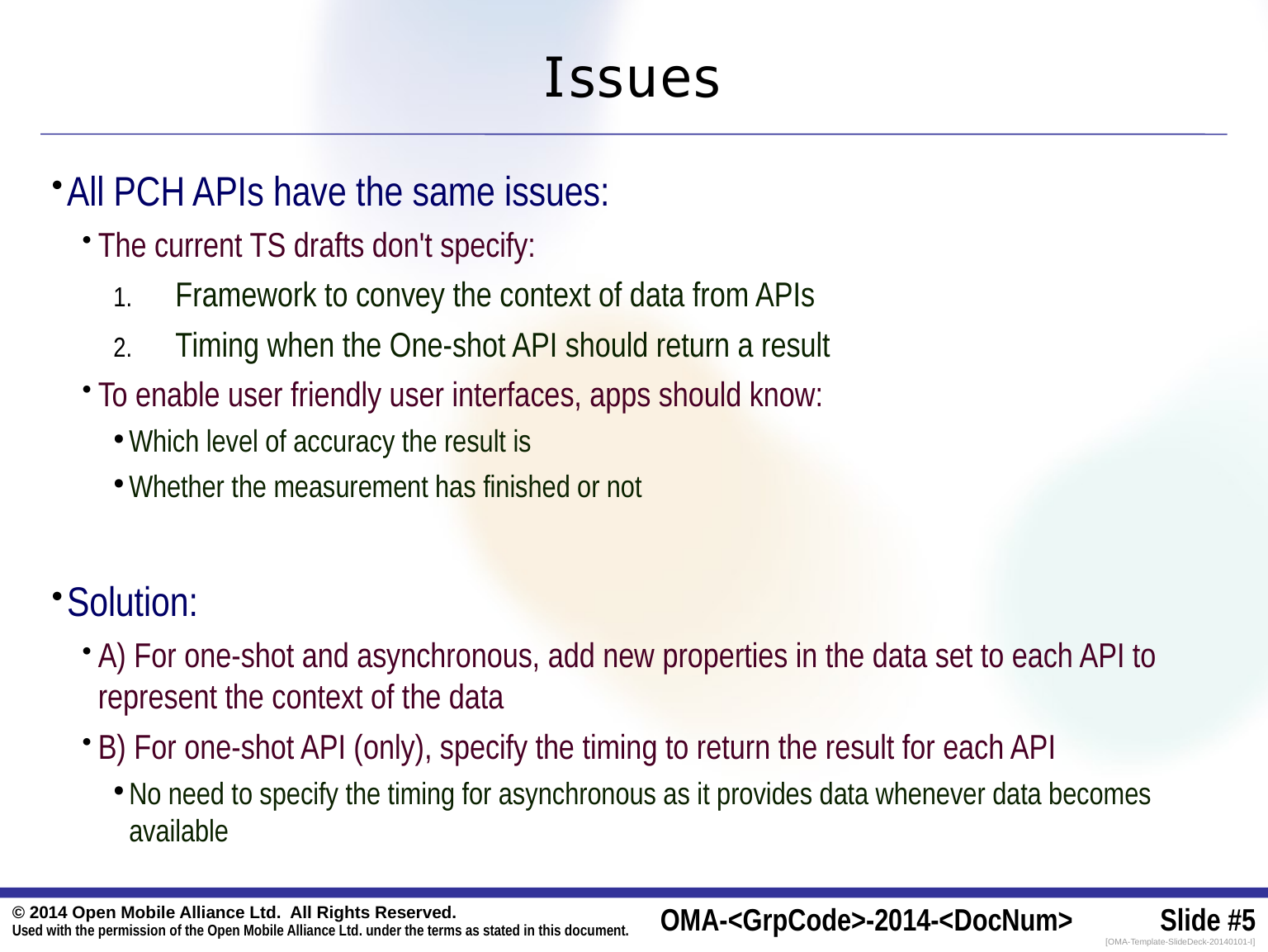

# Issues
All PCH APIs have the same issues:
The current TS drafts don't specify:
Framework to convey the context of data from APIs
Timing when the One-shot API should return a result
To enable user friendly user interfaces, apps should know:
Which level of accuracy the result is
Whether the measurement has finished or not

Solution:
A) For one-shot and asynchronous, add new properties in the data set to each API to represent the context of the data
B) For one-shot API (only), specify the timing to return the result for each API
No need to specify the timing for asynchronous as it provides data whenever data becomes available